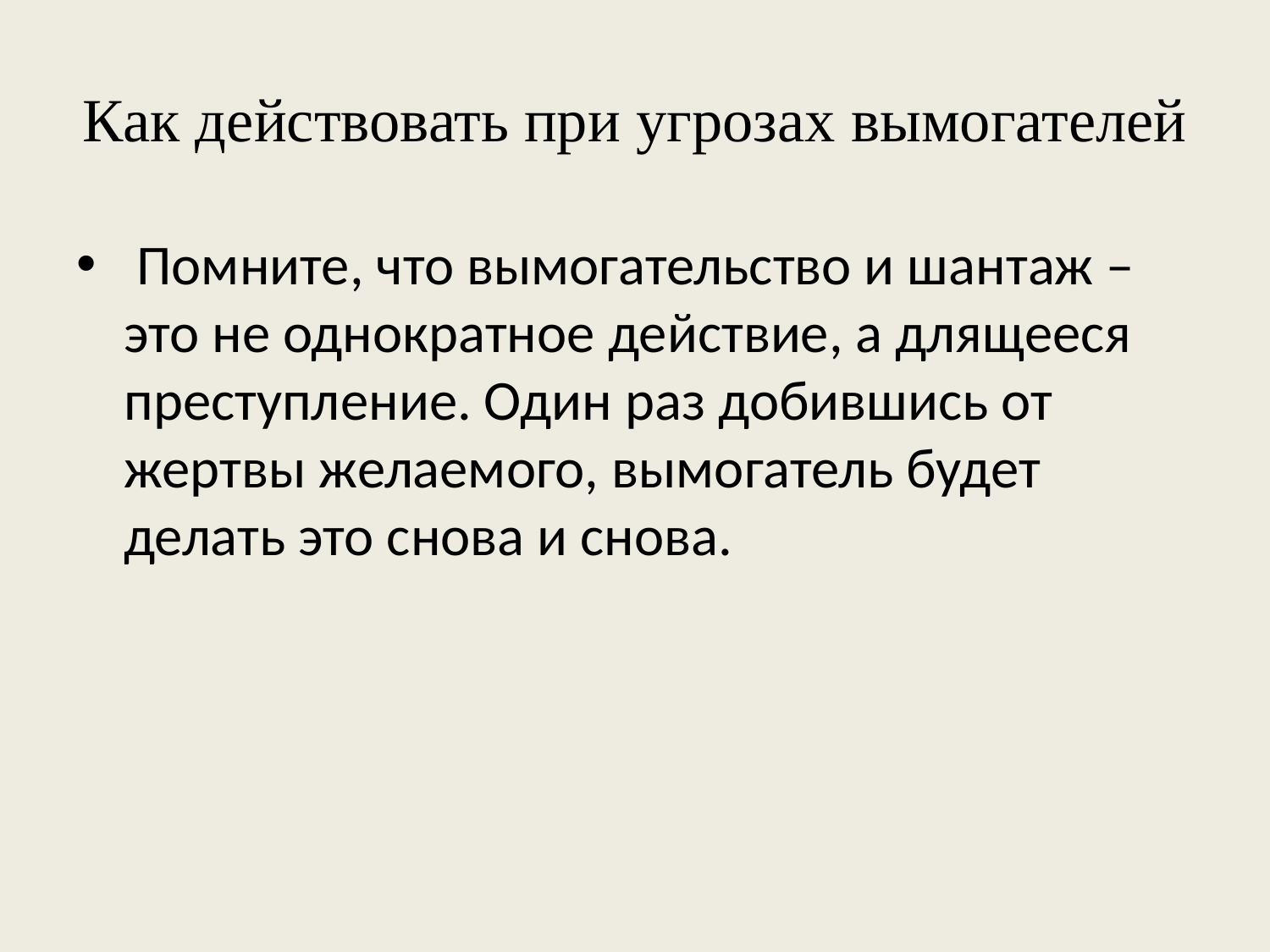

# Как действовать при угрозах вымогателей
 Помните, что вымогательство и шантаж – это не однократное действие, а длящееся преступление. Один раз добившись от жертвы желаемого, вымогатель будет делать это снова и снова.